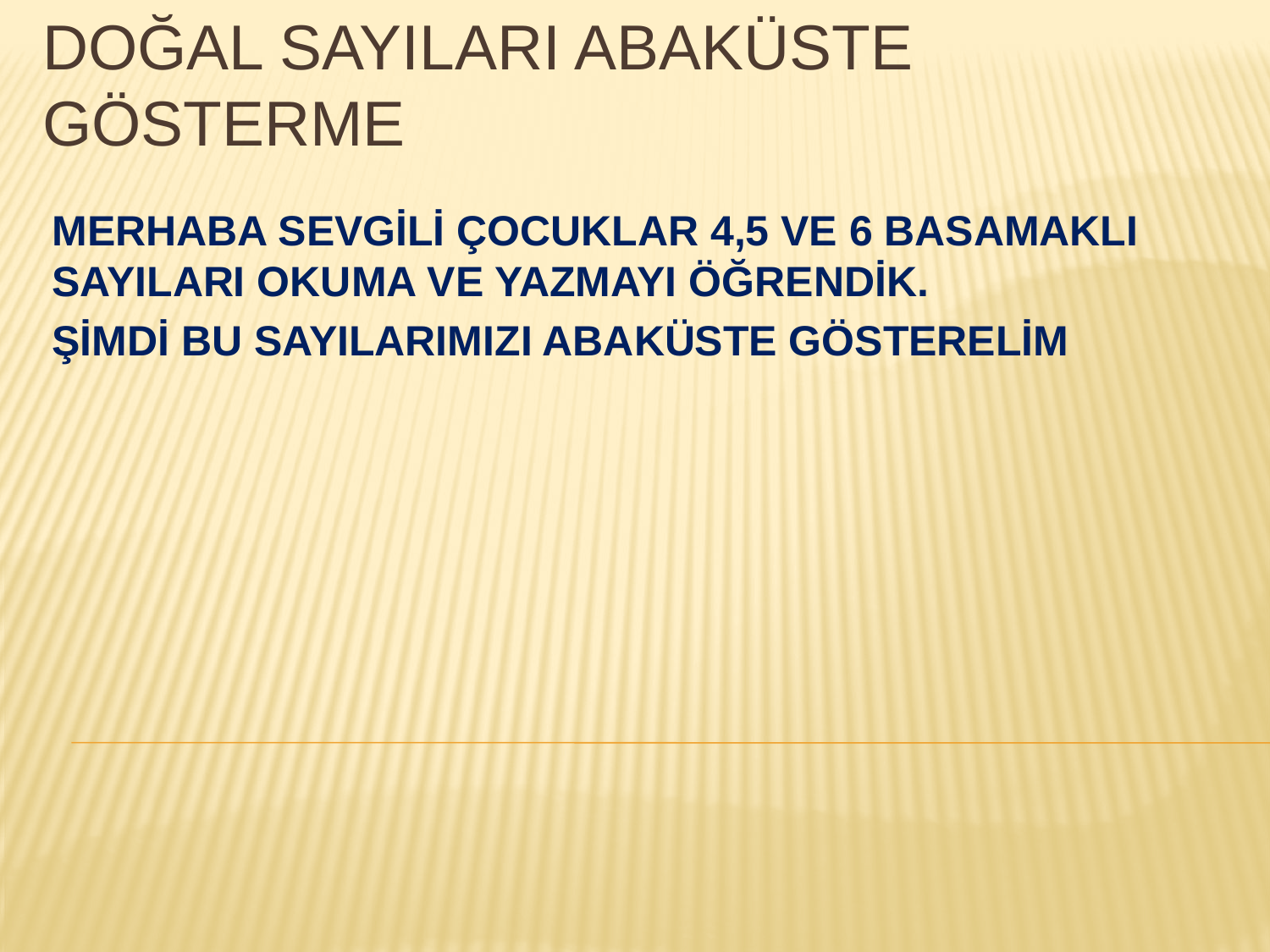

# Doğal sayıları abaküste gösterme
MERHABA SEVGİLİ ÇOCUKLAR 4,5 VE 6 BASAMAKLI SAYILARI OKUMA VE YAZMAYI ÖĞRENDİK.
ŞİMDİ BU SAYILARIMIZI ABAKÜSTE GÖSTERELİM